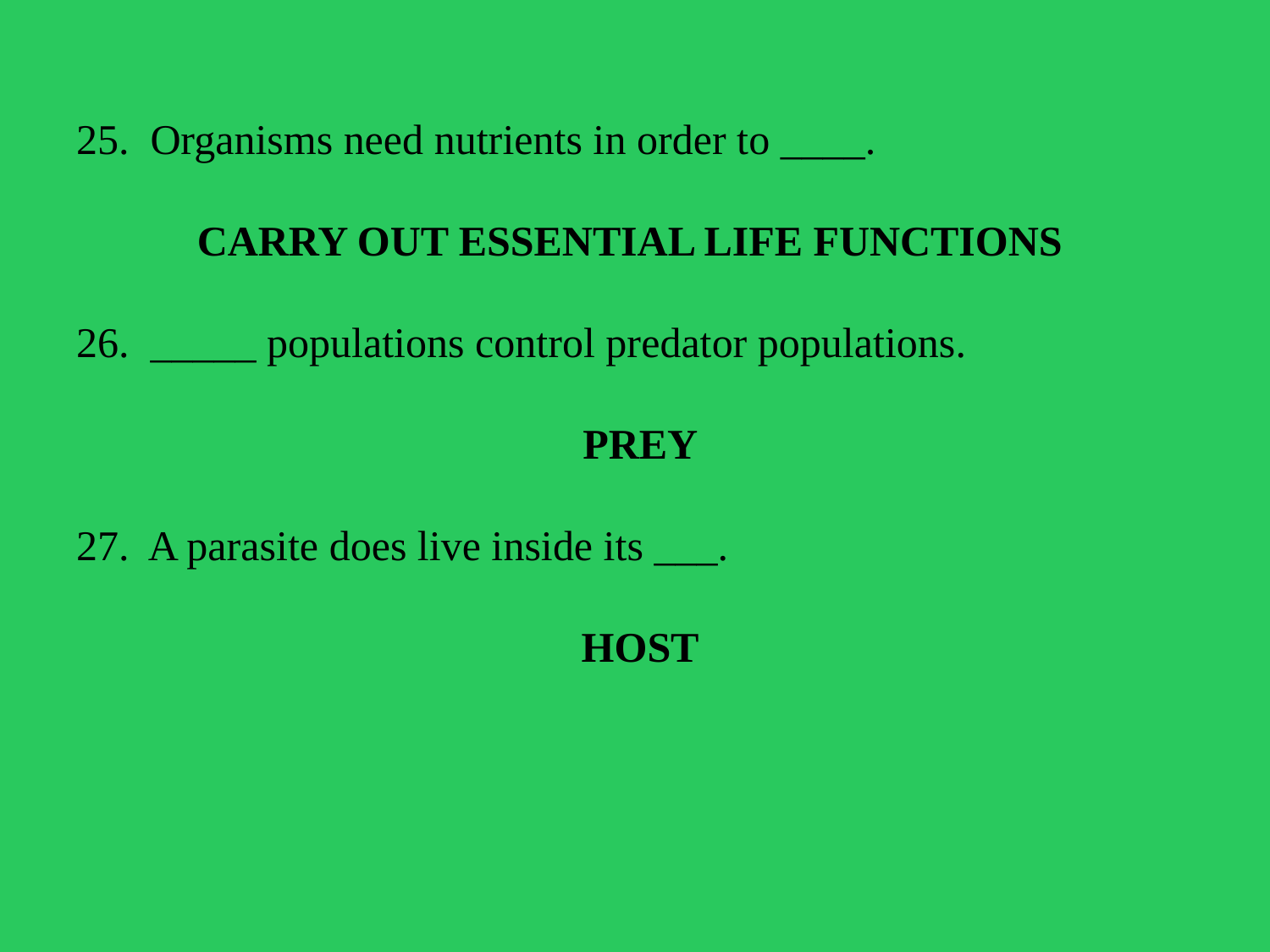

25.  Organisms need nutrients in order to ____.

CARRY OUT ESSENTIAL LIFE FUNCTIONS

26.  _____ populations control predator populations.

 PREY

27.  A parasite does live inside its ___.

 HOST